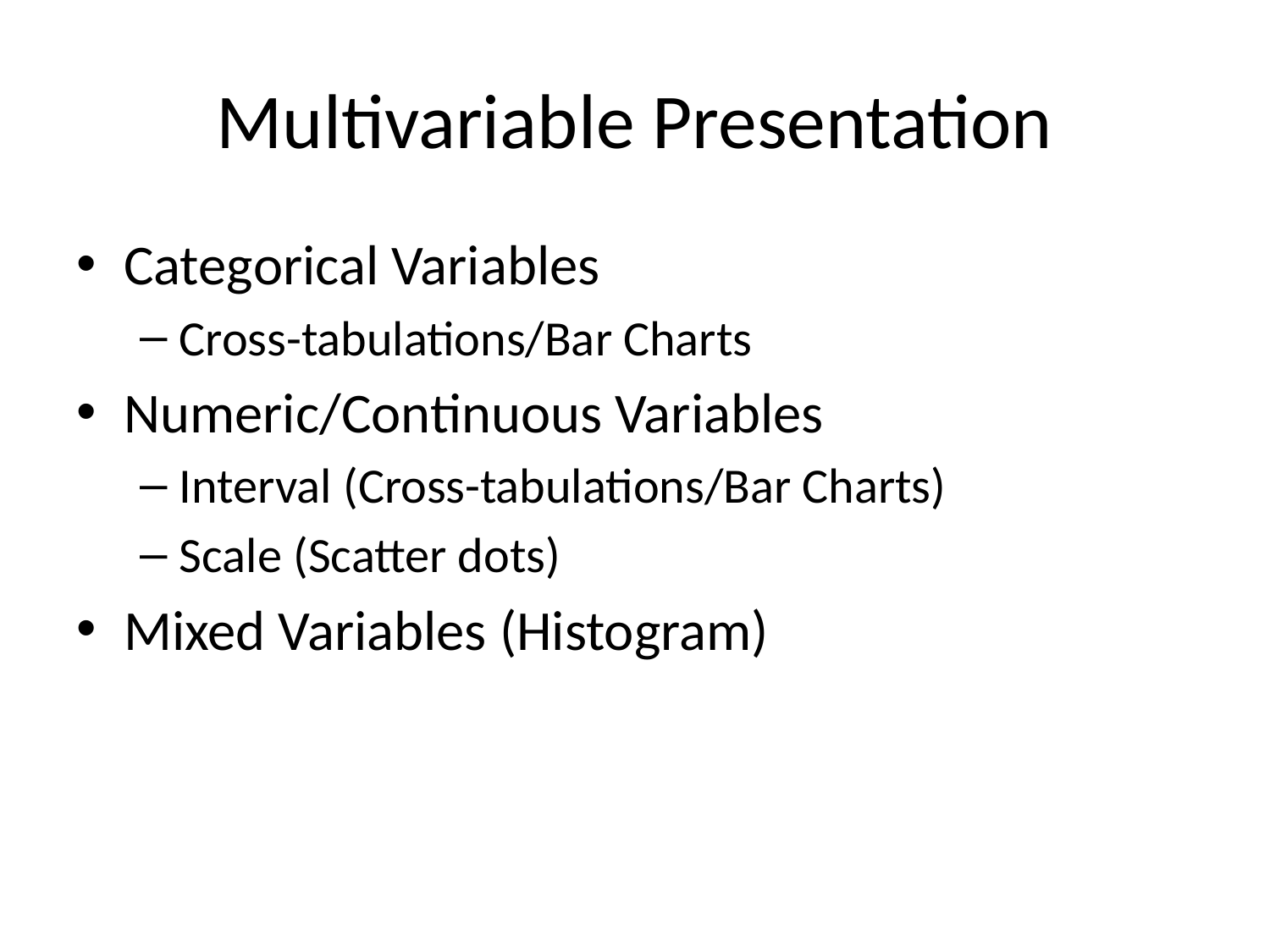

# Multivariable Presentation
Categorical Variables
Cross-tabulations/Bar Charts
Numeric/Continuous Variables
Interval (Cross-tabulations/Bar Charts)
Scale (Scatter dots)
Mixed Variables (Histogram)